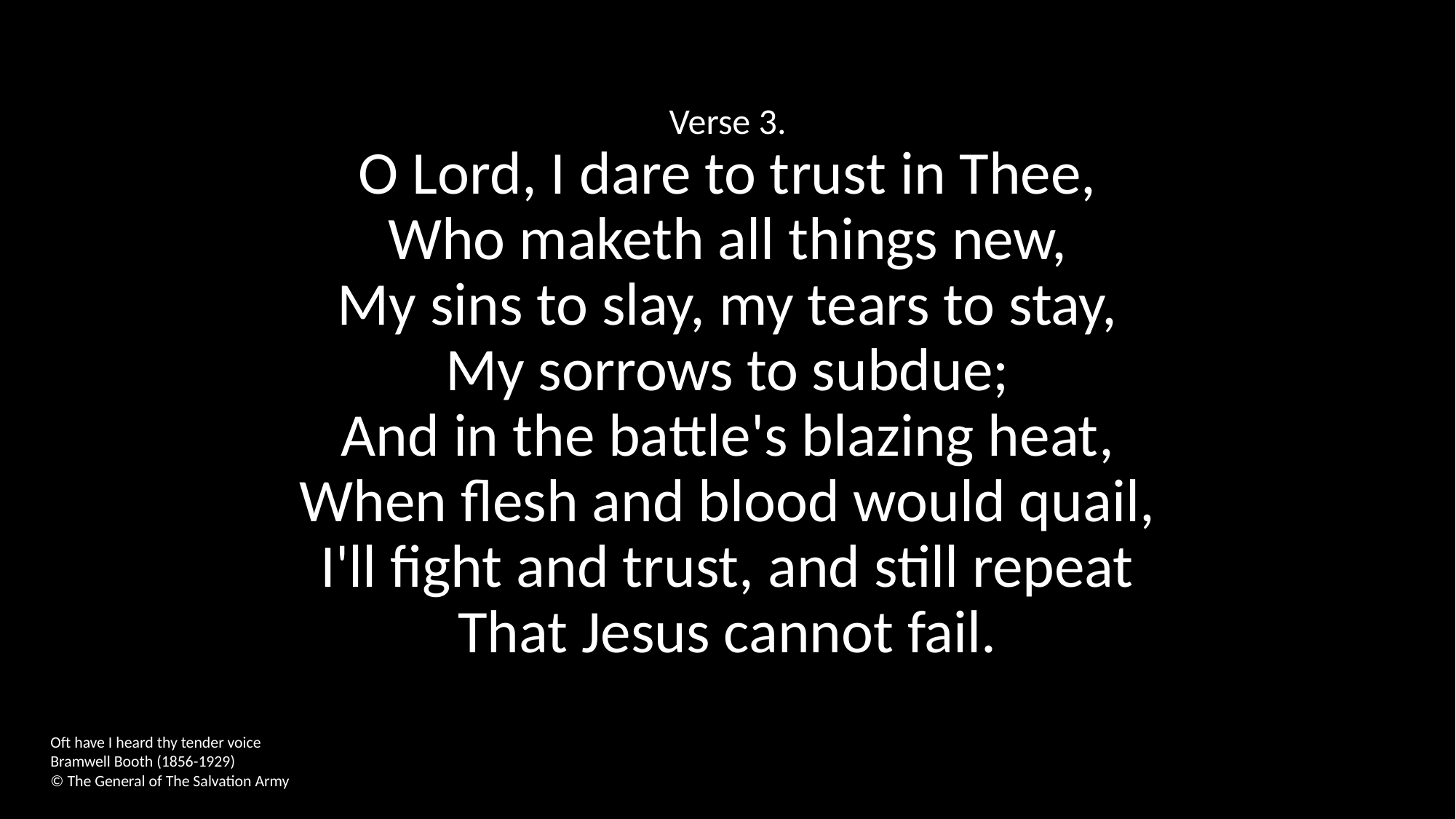

Verse 3.
O Lord, I dare to trust in Thee,
Who maketh all things new,
My sins to slay, my tears to stay,
My sorrows to subdue;
And in the battle's blazing heat,
When flesh and blood would quail,
I'll fight and trust, and still repeat
That Jesus cannot fail.
Oft have I heard thy tender voice
Bramwell Booth (1856-1929)
© The General of The Salvation Army